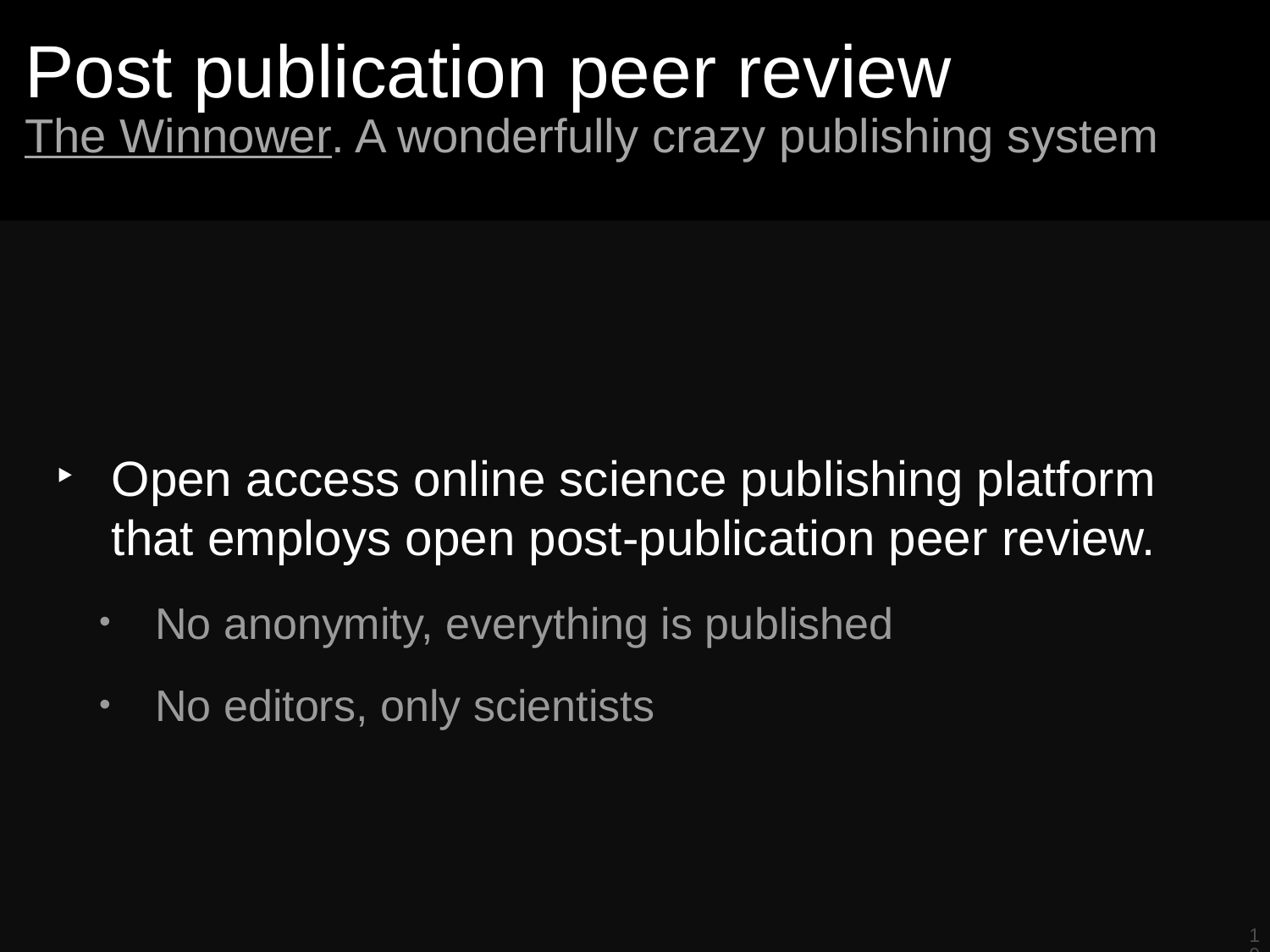

# Post publication peer review
The Winnower. A wonderfully crazy publishing system

Open access online science publishing platform that employs open post-publication peer review.
No anonymity, everything is published
No editors, only scientists
105